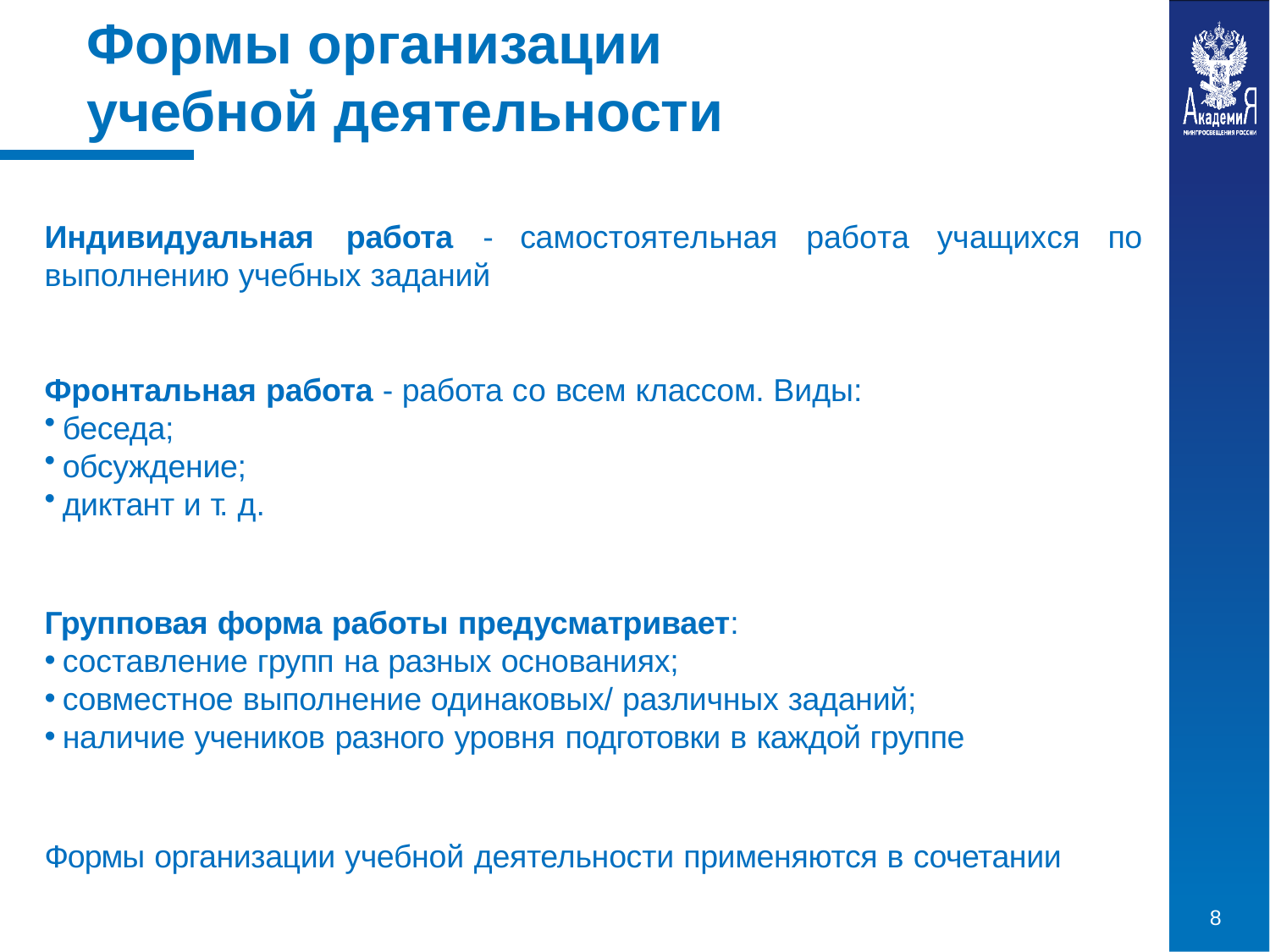

# Формы организации  учебной деятельности
Индивидуальная	работа	-
выполнению учебных заданий
самостоятельная	работа	учащихся	по
Фронтальная работа - работа со всем классом. Виды:
беседа;
обсуждение;
диктант и т. д.

Групповая форма работы предусматривает:
составление групп на разных основаниях;
совместное выполнение одинаковых/ различных заданий;
наличие учеников разного уровня подготовки в каждой группе

Формы организации учебной деятельности применяются в сочетании
8